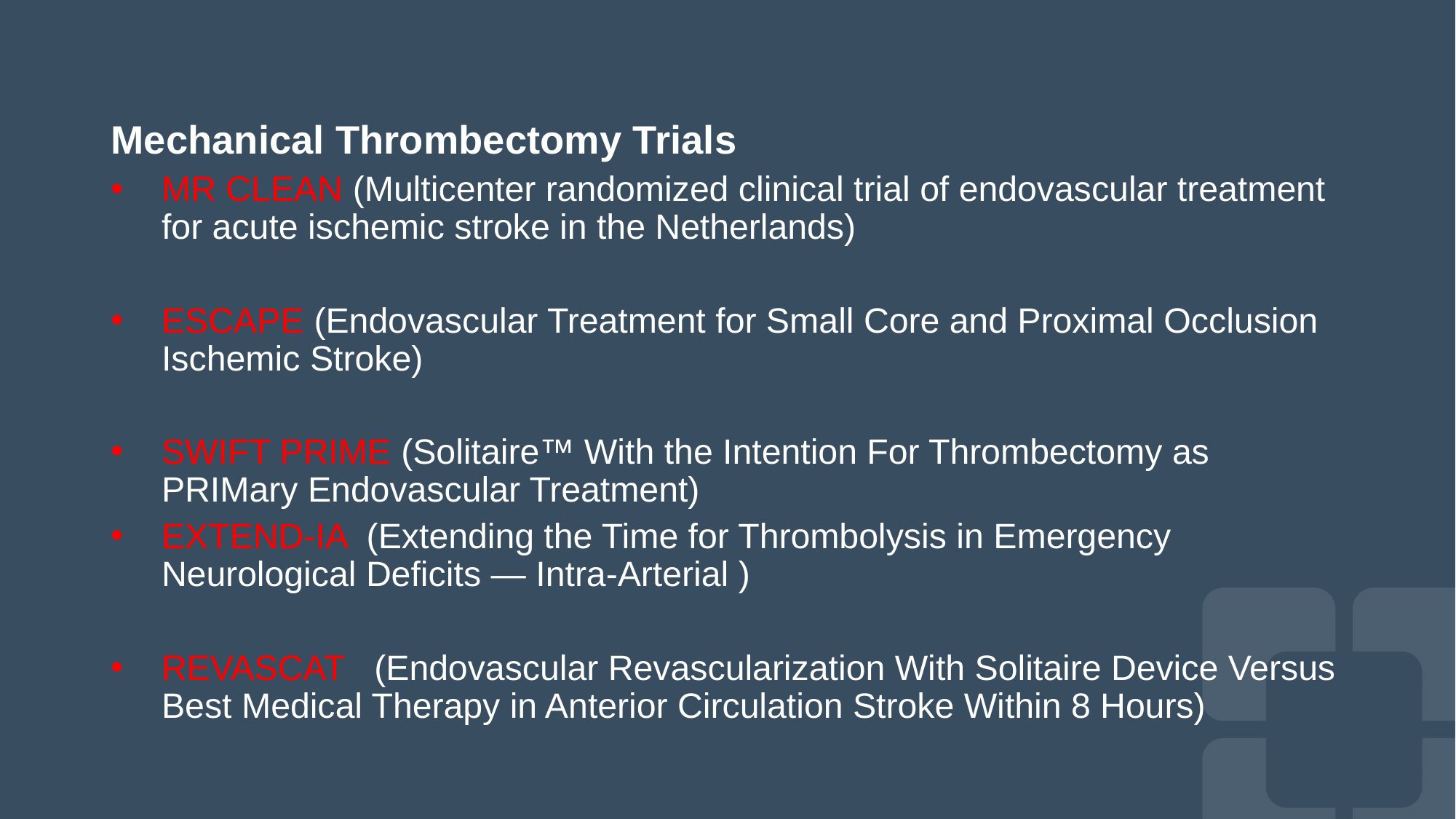

Mechanical Thrombectomy Trials
MR CLEAN (Multicenter randomized clinical trial of endovascular treatment for acute ischemic stroke in the Netherlands)

ESCAPE (Endovascular Treatment for Small Core and Proximal Occlusion Ischemic Stroke)

SWIFT PRIME (Solitaire™ With the Intention For Thrombectomy as PRIMary Endovascular Treatment)
EXTEND-IA  (Extending the Time for Thrombolysis in Emergency Neurological Deficits — Intra-Arterial )

REVASCAT   (Endovascular Revascularization With Solitaire Device Versus Best Medical Therapy in Anterior Circulation Stroke Within 8 Hours)